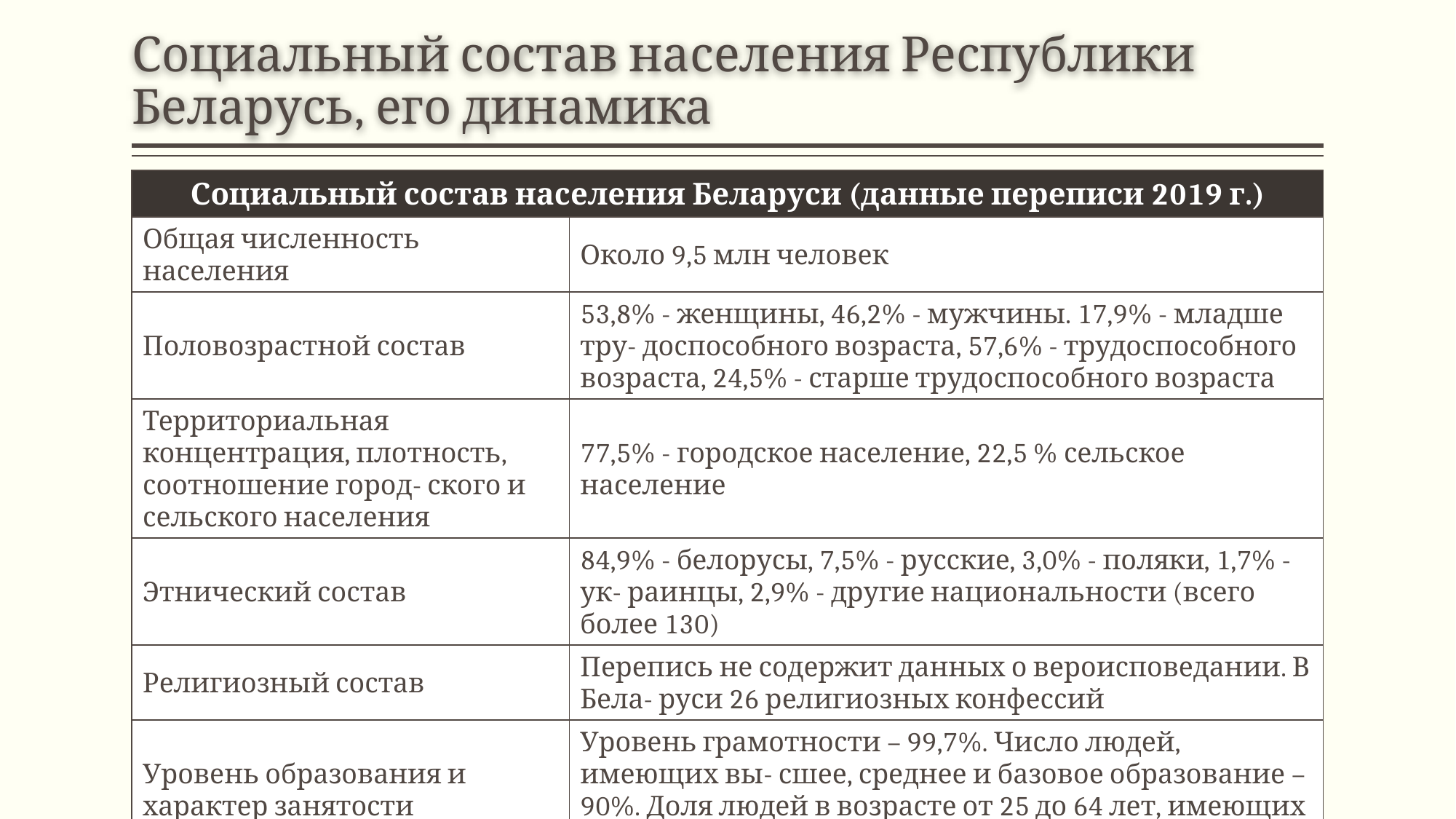

# Социальный состав населения Республики Беларусь, его динамика
| Социальный состав населения Беларуси (данные переписи 2019 г.) |  |
| --- | --- |
| Общая численность населения | Около 9,5 млн человек |
| Половозрастной состав | 53,8% - женщины, 46,2% - мужчины. 17,9% - младше тру- доспособного возраста, 57,6% - трудоспособного возраста, 24,5% - старше трудоспособного возраста |
| Территориальная концентрация, плотность, соотношение город- ского и сельского населения | 77,5% - городское население, 22,5 % сельское население |
| Этнический состав | 84,9% - белорусы, 7,5% - русские, 3,0% - поляки, 1,7% - ук- раинцы, 2,9% - другие национальности (всего более 130) |
| Религиозный состав | Перепись не содержит данных о вероисповедании. В Бела- руси 26 религиозных конфессий |
| Уровень образования и характер занятости | Уровень грамотности – 99,7%. Число людей, имеющих вы- сшее, среднее и базовое образование – 90%. Доля людей в возрасте от 25 до 64 лет, имеющих высшее образование, - почти 25% |